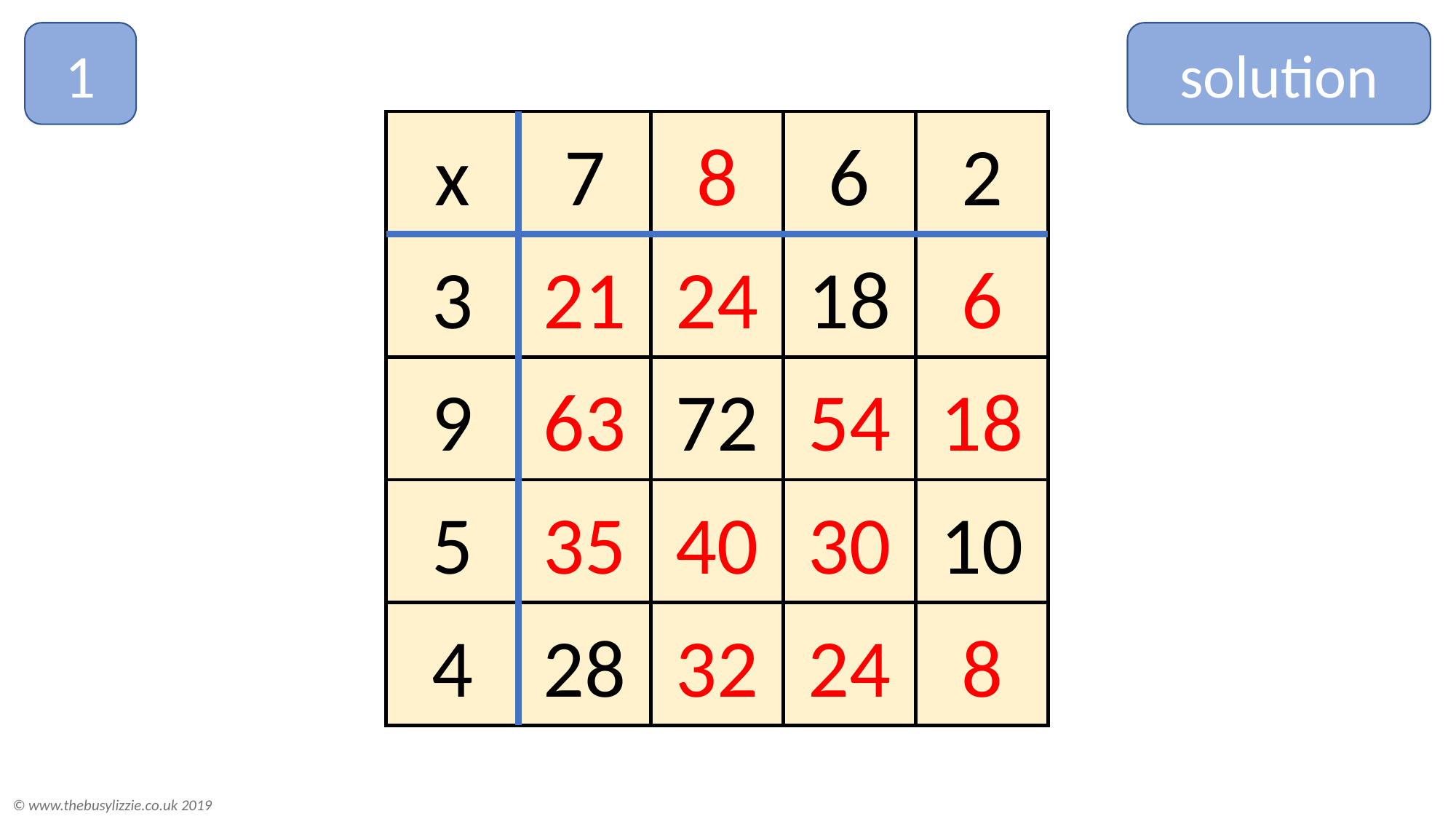

1
solution
x
7
8
6
2
3
21
24
18
6
9
63
72
54
18
5
35
40
30
10
4
28
32
24
8
© www.thebusylizzie.co.uk 2019